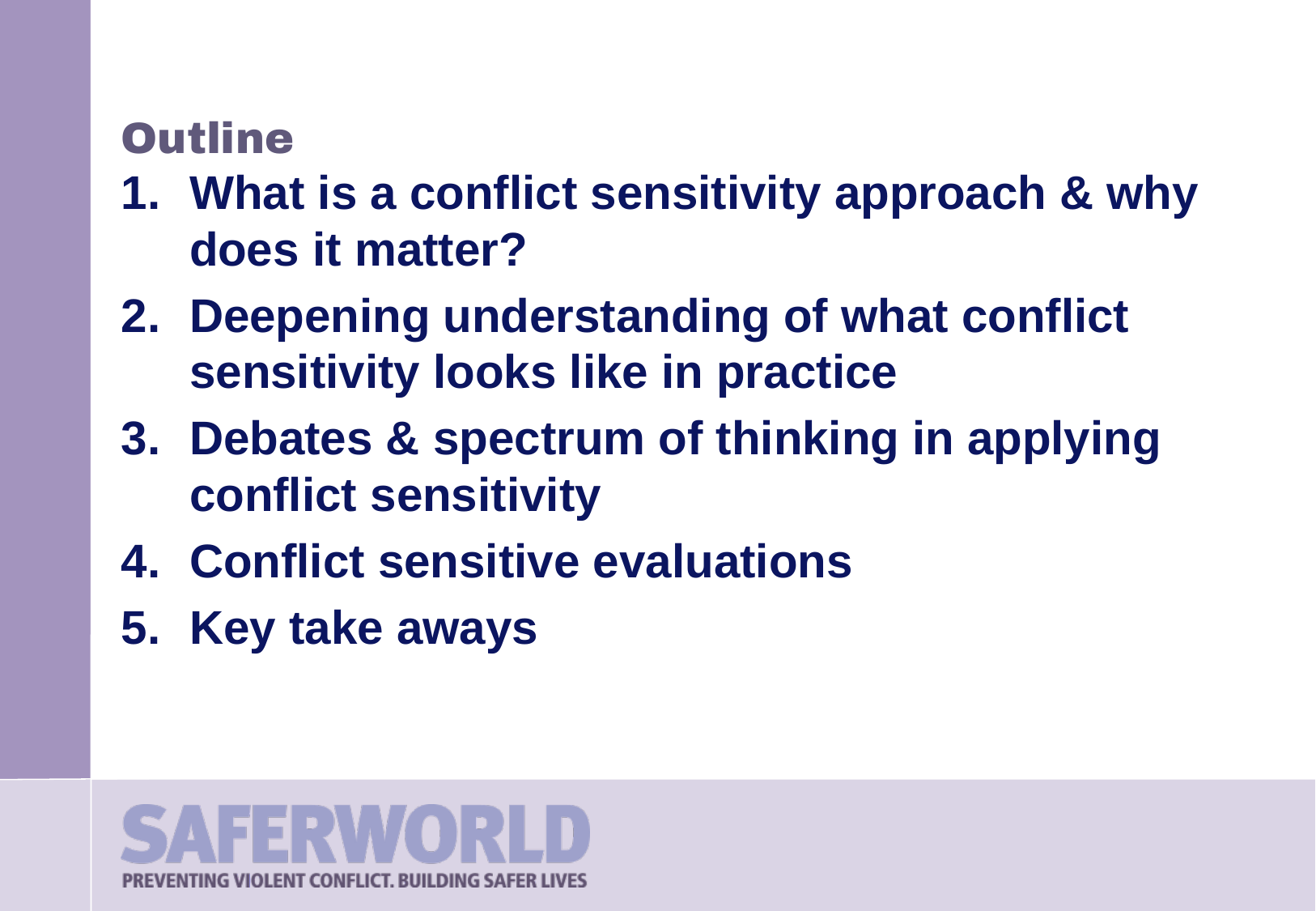

# Outline
What is a conflict sensitivity approach & why does it matter?
Deepening understanding of what conflict sensitivity looks like in practice
Debates & spectrum of thinking in applying conflict sensitivity
Conflict sensitive evaluations
Key take aways